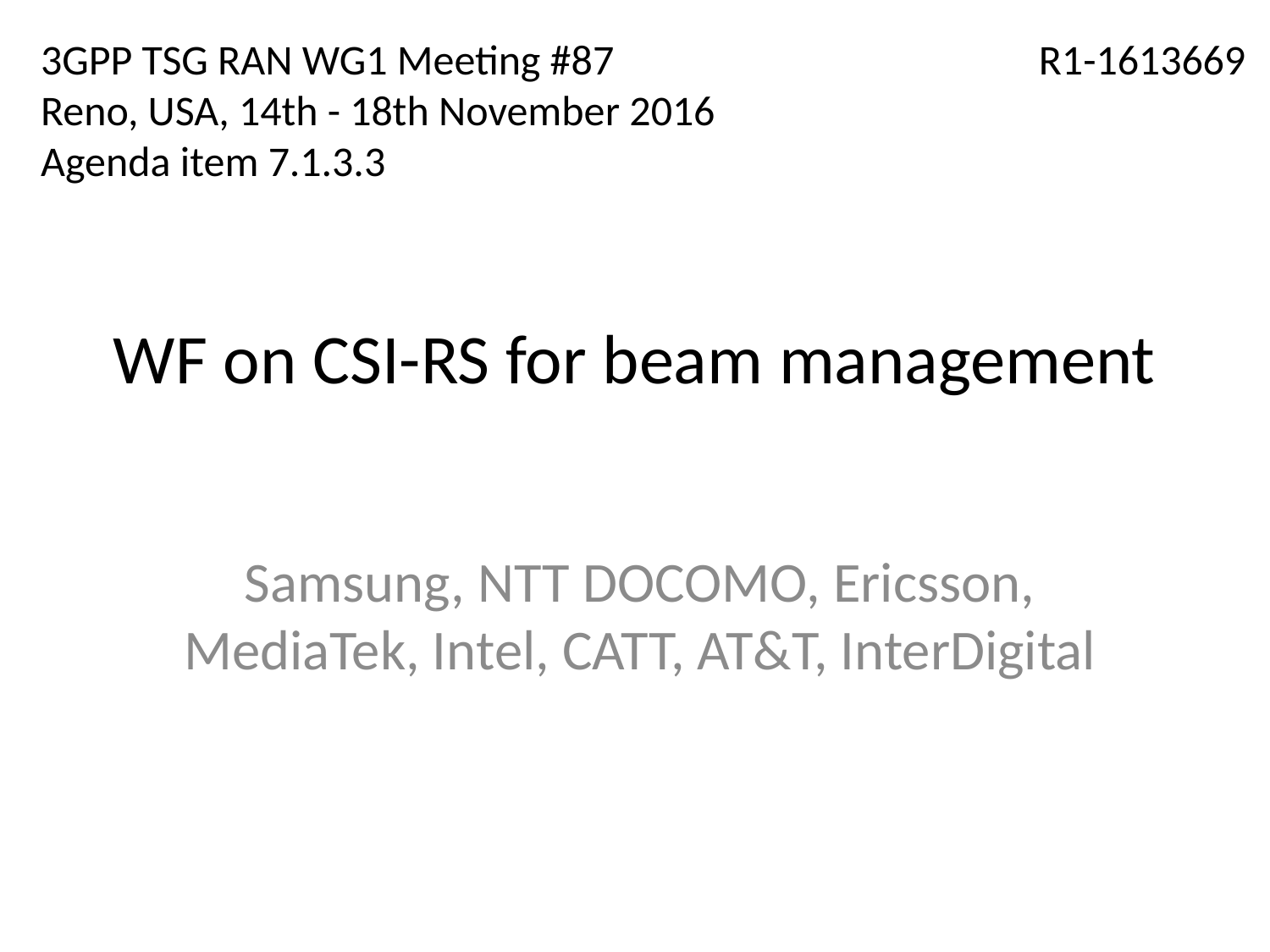

3GPP TSG RAN WG1 Meeting #87
Reno, USA, 14th - 18th November 2016
Agenda item 7.1.3.3
R1-1613669
# WF on CSI-RS for beam management
Samsung, NTT DOCOMO, Ericsson, MediaTek, Intel, CATT, AT&T, InterDigital